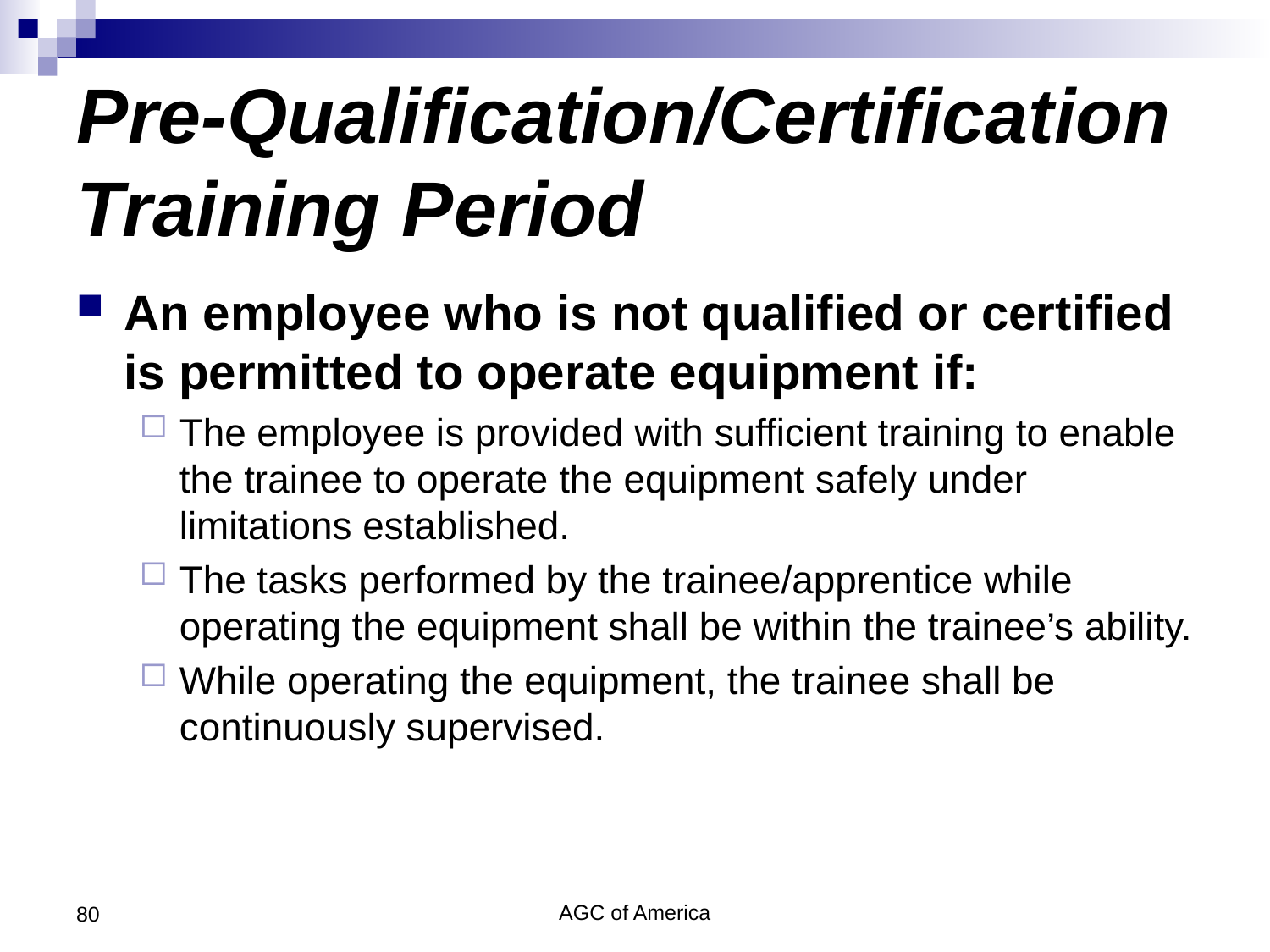

# Pre-Qualification/Certification Training Period
An employee who is not qualified or certified is permitted to operate equipment if:
The employee is provided with sufficient training to enable the trainee to operate the equipment safely under limitations established.
The tasks performed by the trainee/apprentice while operating the equipment shall be within the trainee’s ability.
While operating the equipment, the trainee shall be continuously supervised.
80
AGC of America